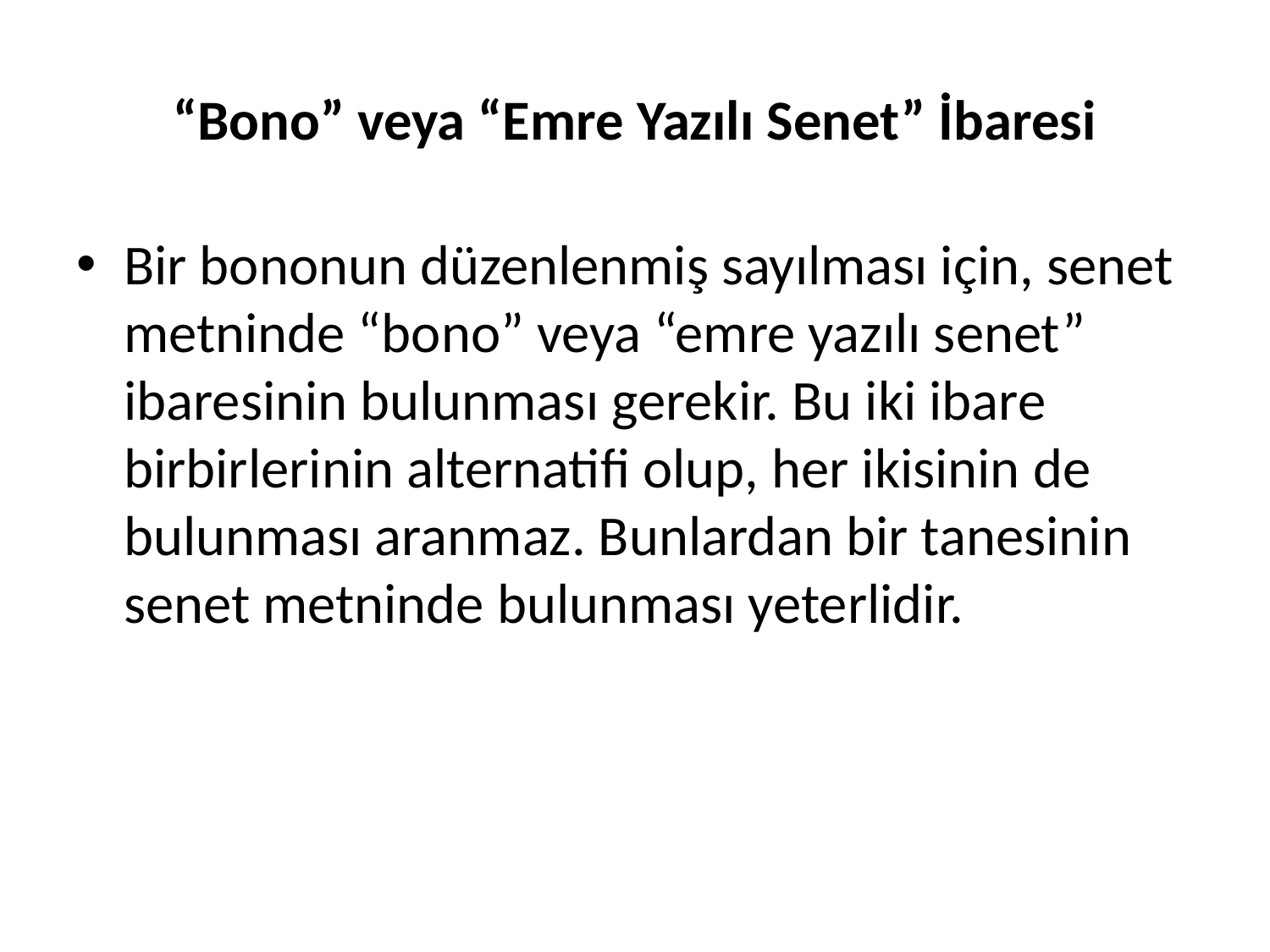

# “Bono” veya “Emre Yazılı Senet” İbaresi
Bir bononun düzenlenmiş sayılması için, senet metninde “bono” veya “emre yazılı senet” ibaresinin bulunması gerekir. Bu iki ibare birbirlerinin alternatifi olup, her ikisinin de bulunması aranmaz. Bunlardan bir tanesinin senet metninde bulunması yeterlidir.